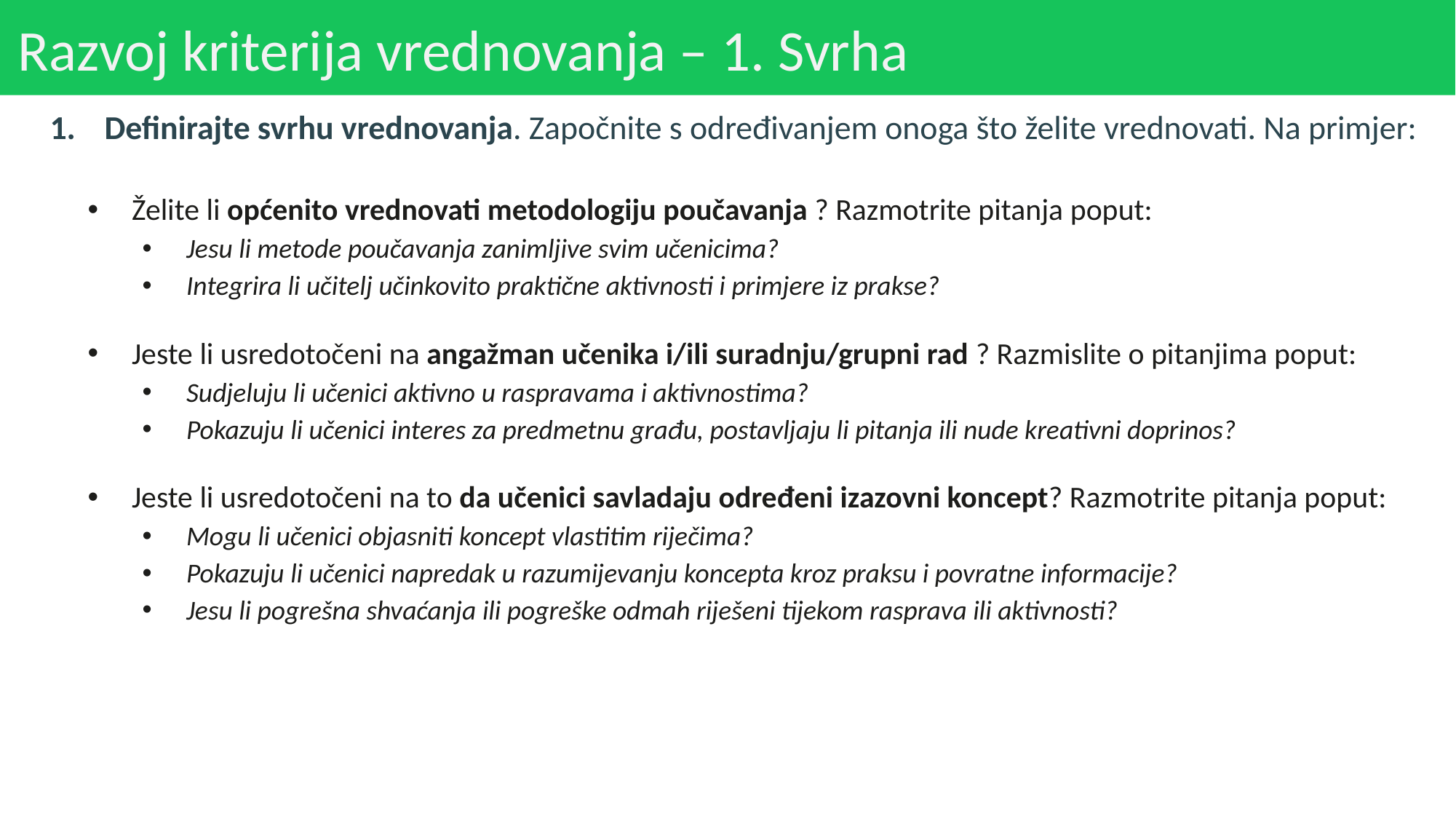

# Razvoj kriterija vrednovanja – 1. Svrha
Definirajte svrhu vrednovanja. Započnite s određivanjem onoga što želite vrednovati. Na primjer:
Želite li općenito vrednovati metodologiju poučavanja ? Razmotrite pitanja poput:
Jesu li metode poučavanja zanimljive svim učenicima?
Integrira li učitelj učinkovito praktične aktivnosti i primjere iz prakse?
Jeste li usredotočeni na angažman učenika i/ili suradnju/grupni rad ? Razmislite o pitanjima poput:
Sudjeluju li učenici aktivno u raspravama i aktivnostima?
Pokazuju li učenici interes za predmetnu građu, postavljaju li pitanja ili nude kreativni doprinos?
Jeste li usredotočeni na to da učenici savladaju određeni izazovni koncept? Razmotrite pitanja poput:
Mogu li učenici objasniti koncept vlastitim riječima?
Pokazuju li učenici napredak u razumijevanju koncepta kroz praksu i povratne informacije?
Jesu li pogrešna shvaćanja ili pogreške odmah riješeni tijekom rasprava ili aktivnosti?